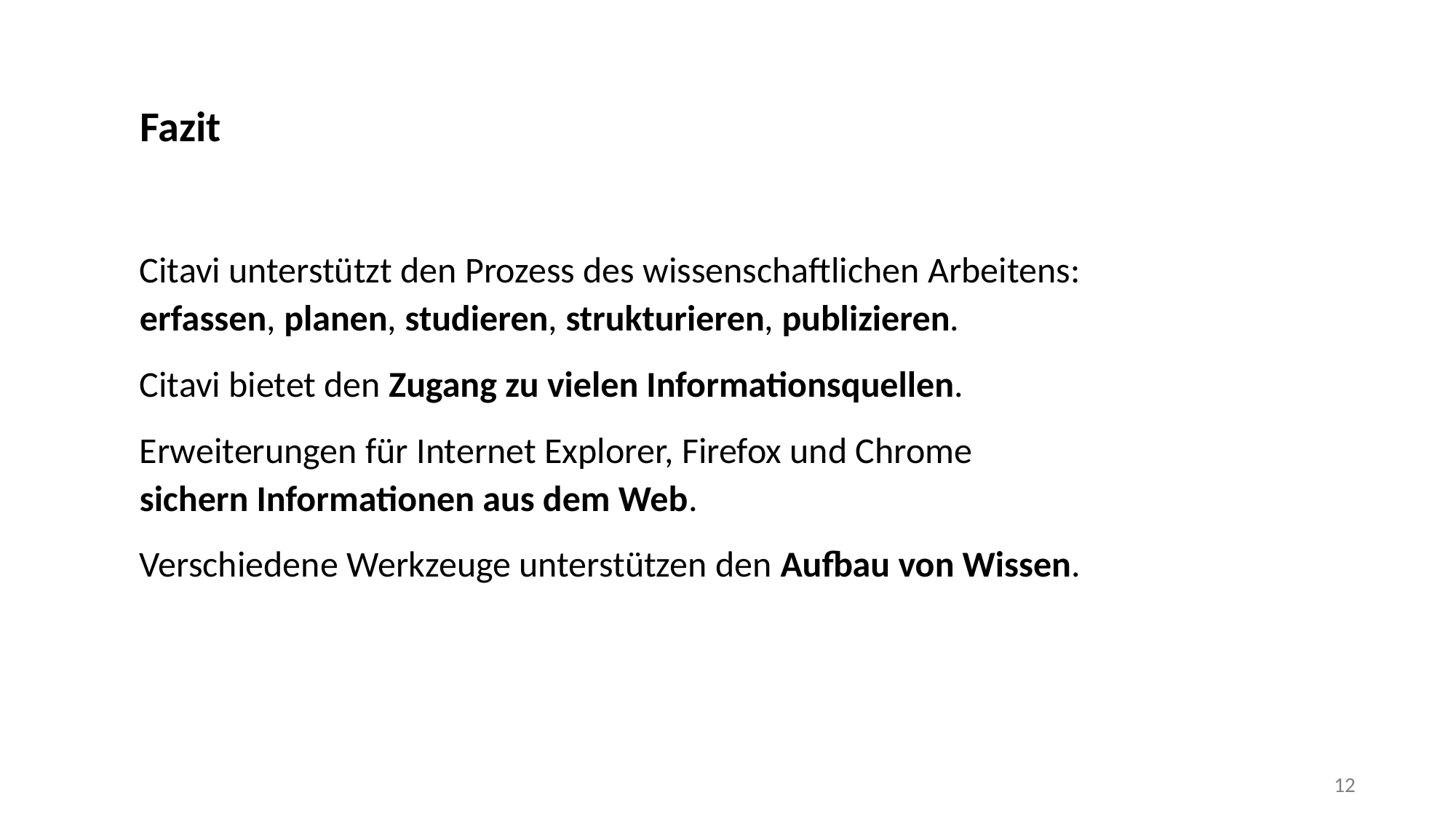

# Fazit
Citavi unterstützt den Prozess des wissenschaftlichen Arbeitens:
erfassen, planen, studieren, strukturieren, publizieren.
Citavi bietet den Zugang zu vielen Informationsquellen.
Erweiterungen für Internet Explorer, Firefox und Chrome
sichern Informationen aus dem Web.
Verschiedene Werkzeuge unterstützen den Aufbau von Wissen.
12